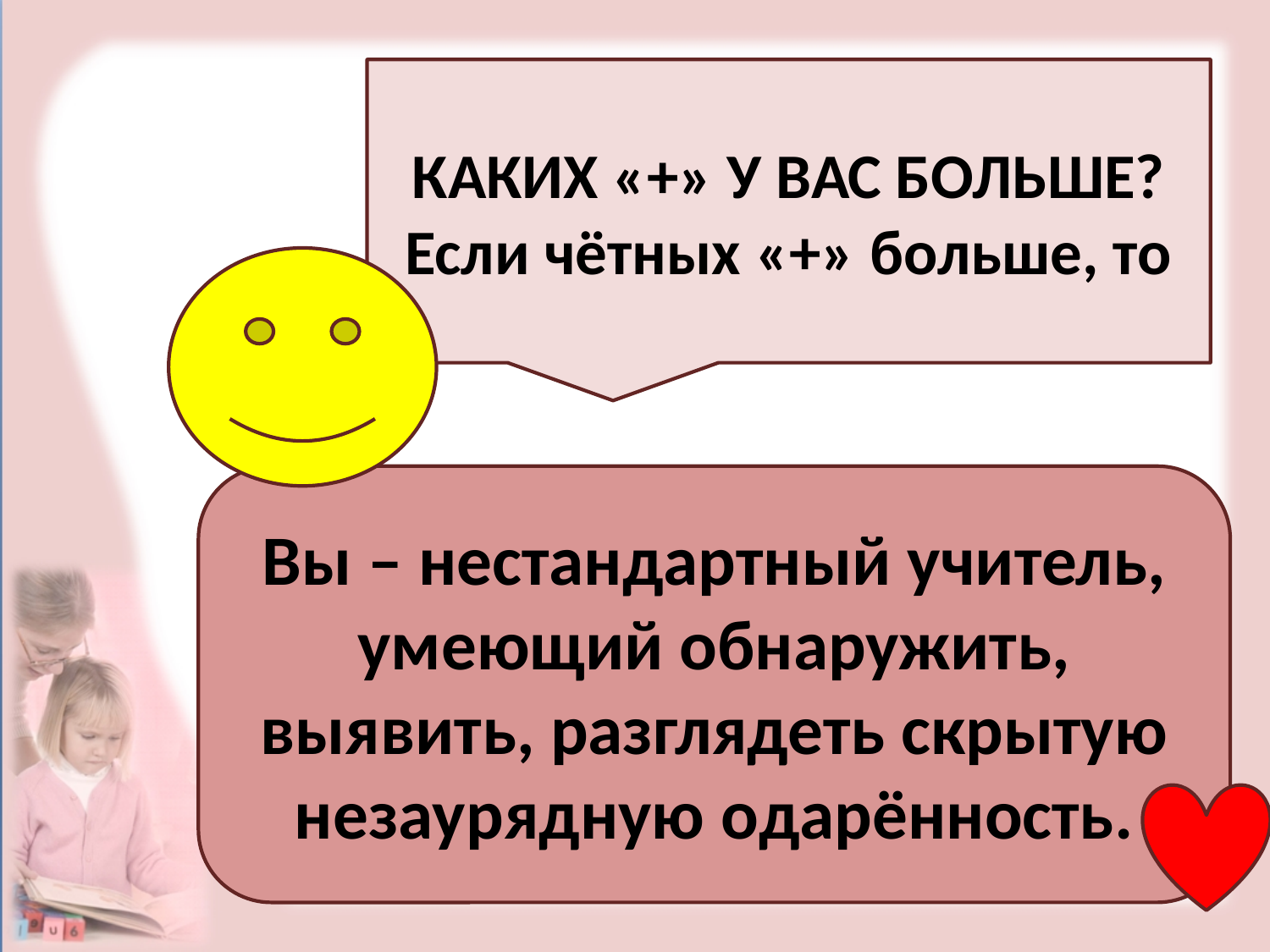

КАКИХ «+» У ВАС БОЛЬШЕ?
Если чётных «+» больше, то

Вы – нестандартный учитель, умеющий обнаружить, выявить, разглядеть скрытую незаурядную одарённость.